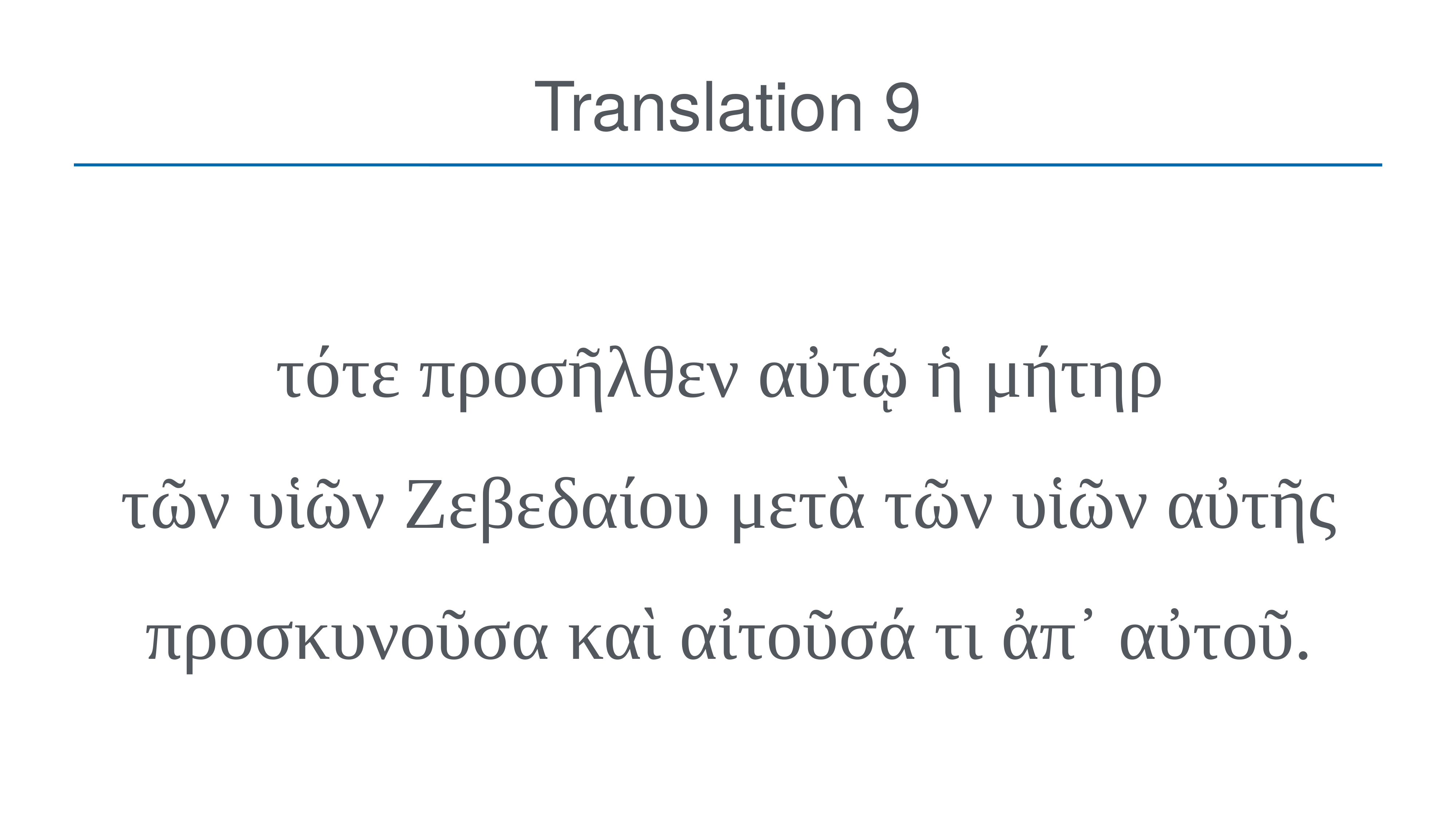

# Translation 9
τότε προσῆλθεν αὐτῷ ἡ μήτηρ
τῶν υἱῶν Ζεβεδαίου μετὰ τῶν υἱῶν αὐτῆς προσκυνοῦσα καὶ αἰτοῦσά τι ἀπ᾽ αὐτοῦ.